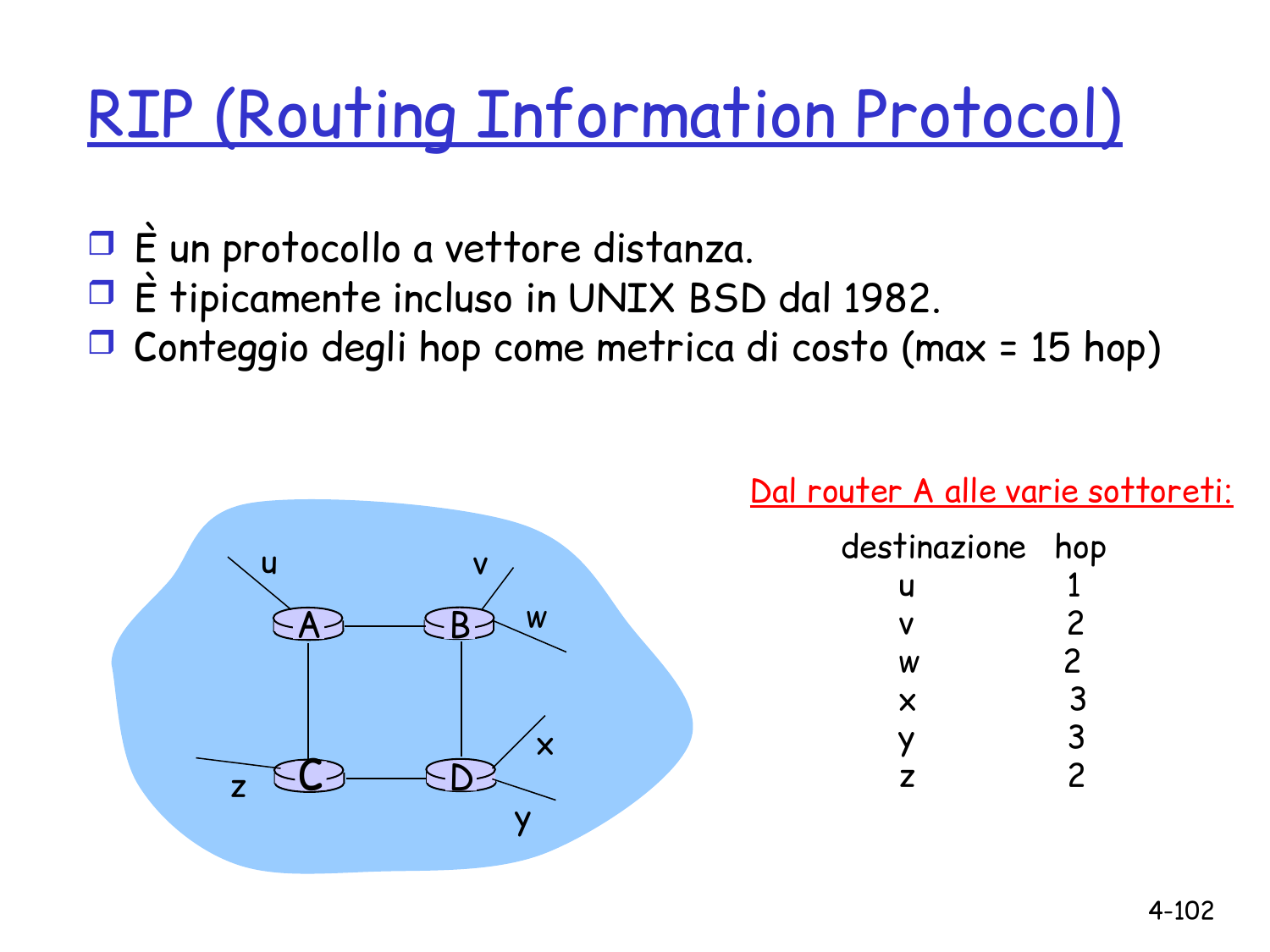

# RIP (Routing Information Protocol)
È un protocollo a vettore distanza.
È tipicamente incluso in UNIX BSD dal 1982.
Conteggio degli hop come metrica di costo (max = 15 hop)

Dal router A alle varie sottoreti:

u
v

w
A

B

x
C

D

z

y
destinazione   hop
      u                1
      v                2
      w               2
      x                3
      y                3
      z                2

4-102